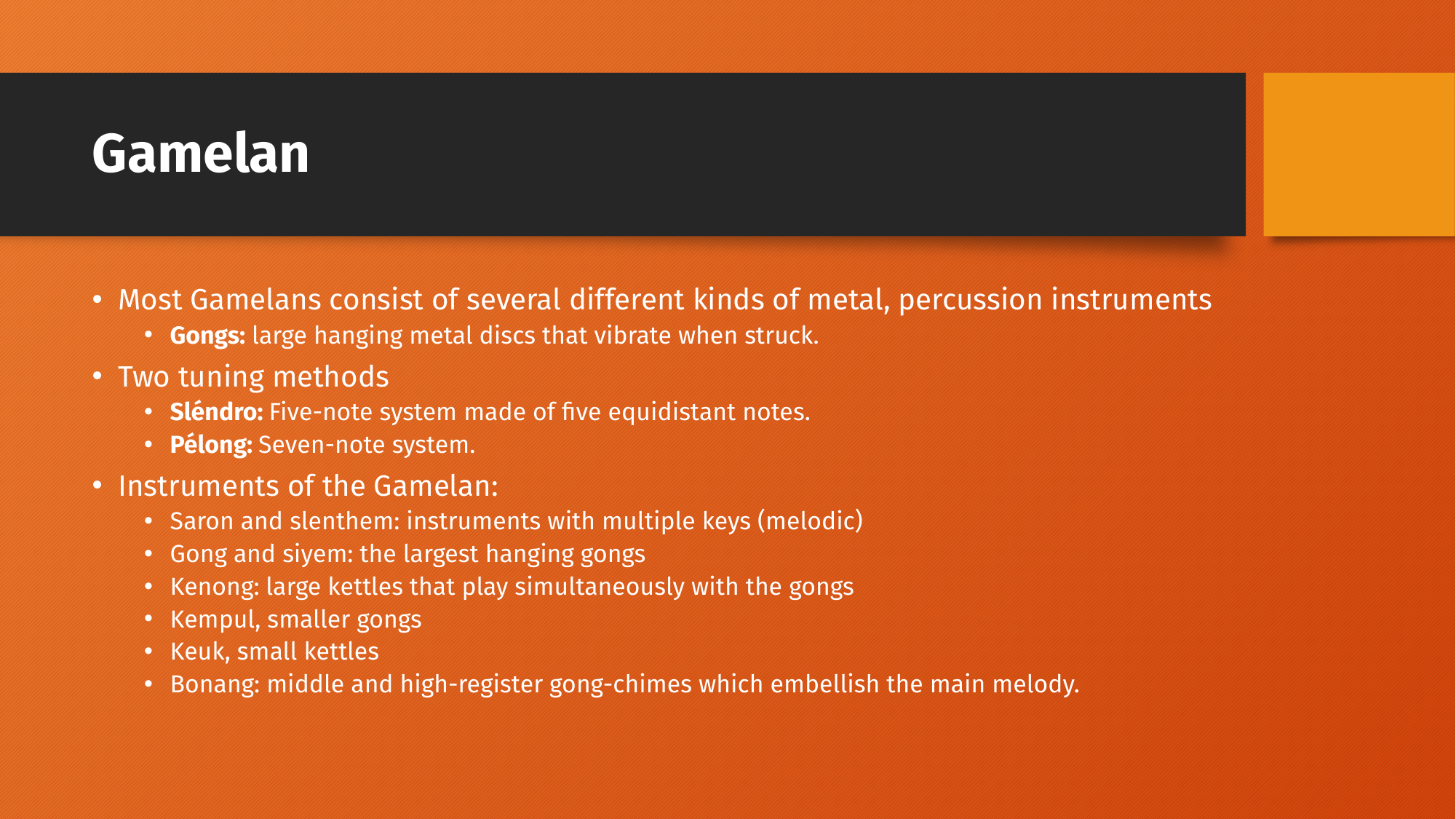

# Gamelan
Most Gamelans consist of several different kinds of metal, percussion instruments
Gongs: large hanging metal discs that vibrate when struck.
Two tuning methods
Sléndro: Five-note system made of five equidistant notes.
Pélong: Seven-note system.
Instruments of the Gamelan:
Saron and slenthem: instruments with multiple keys (melodic)
Gong and siyem: the largest hanging gongs
Kenong: large kettles that play simultaneously with the gongs
Kempul, smaller gongs
Keuk, small kettles
Bonang: middle and high-register gong-chimes which embellish the main melody.